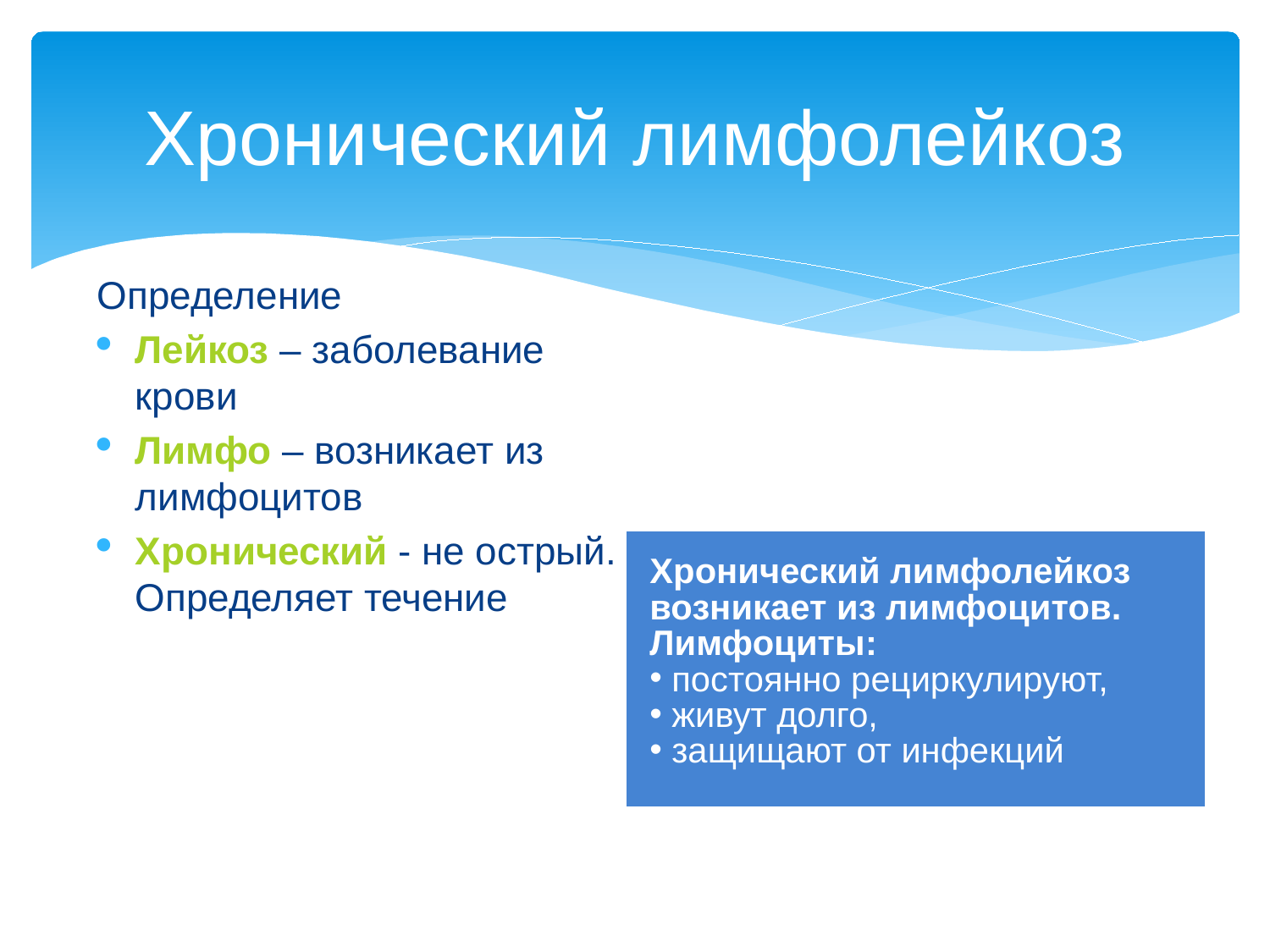

# Хронический лимфолейкоз
Определение
Лейкоз – заболевание крови
Лимфо – возникает из лимфоцитов
Хронический - не острый. Определяет течение
Хронический лимфолейкоз возникает из лимфоцитов. Лимфоциты:
 постоянно рециркулируют,
 живут долго,
 защищают от инфекций